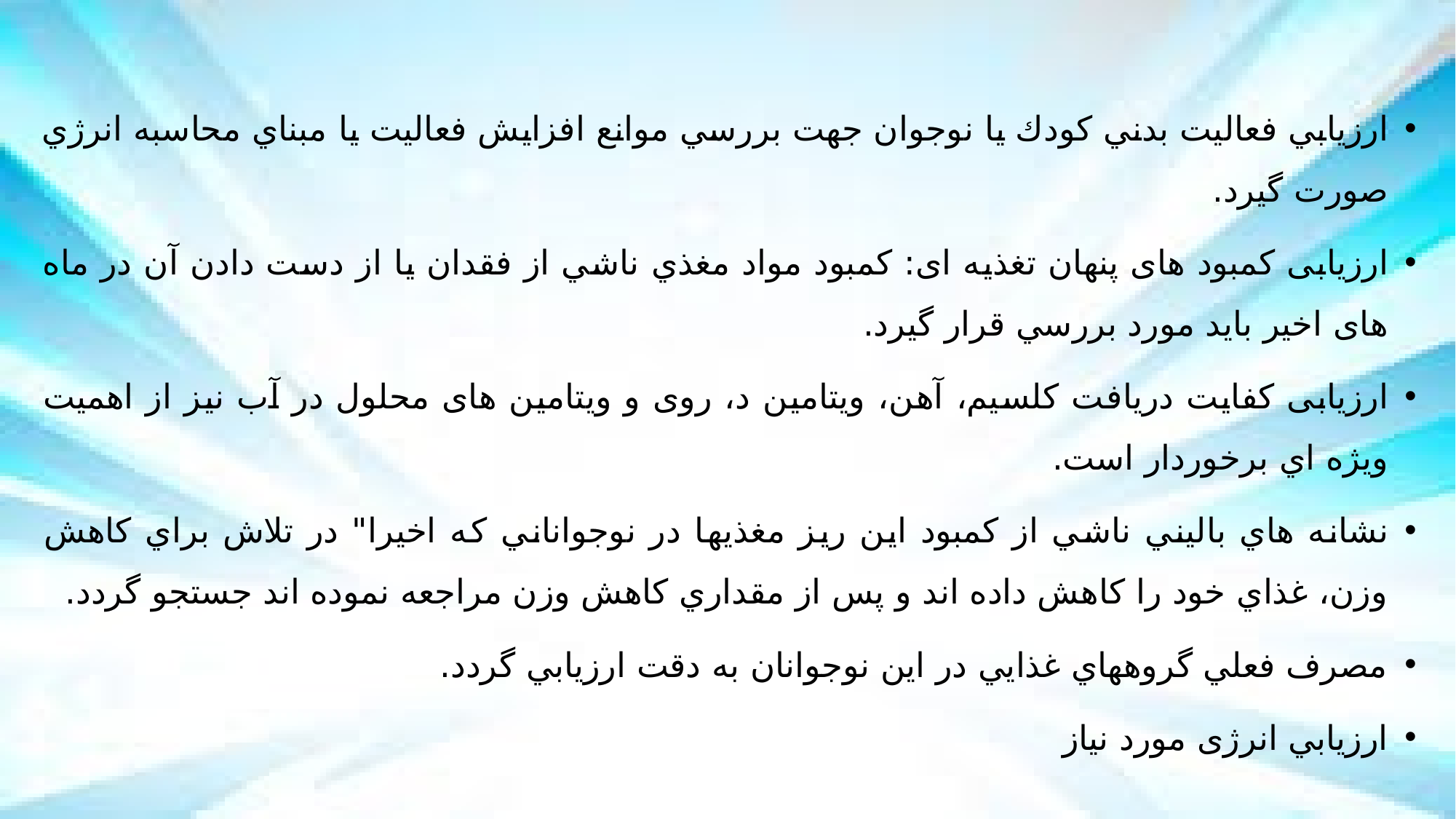

ارزيابي فعاليت بدني كودك يا نوجوان جهت بررسي موانع افزايش فعاليت يا مبناي محاسبه انرژي صورت گيرد.
ارزیابی کمبود های پنهان تغذیه ای: كمبود مواد مغذي ناشي از فقدان يا از دست دادن آن در ماه های اخیر بايد مورد بررسي قرار گيرد.
ارزیابی کفایت دریافت کلسیم، آهن، ویتامین د، روی و ویتامین های محلول در آب نيز از اهميت ويژه اي برخوردار است.
نشانه هاي باليني ناشي از كمبود اين ريز مغذيها در نوجواناني كه اخيرا" در تلاش براي كاهش وزن، غذاي خود را كاهش داده اند و پس از مقداري كاهش وزن مراجعه نموده اند جستجو گردد.
مصرف فعلي گروههاي غذايي در اين نوجوانان به دقت ارزيابي گردد.
ارزيابي انرژی مورد نیاز